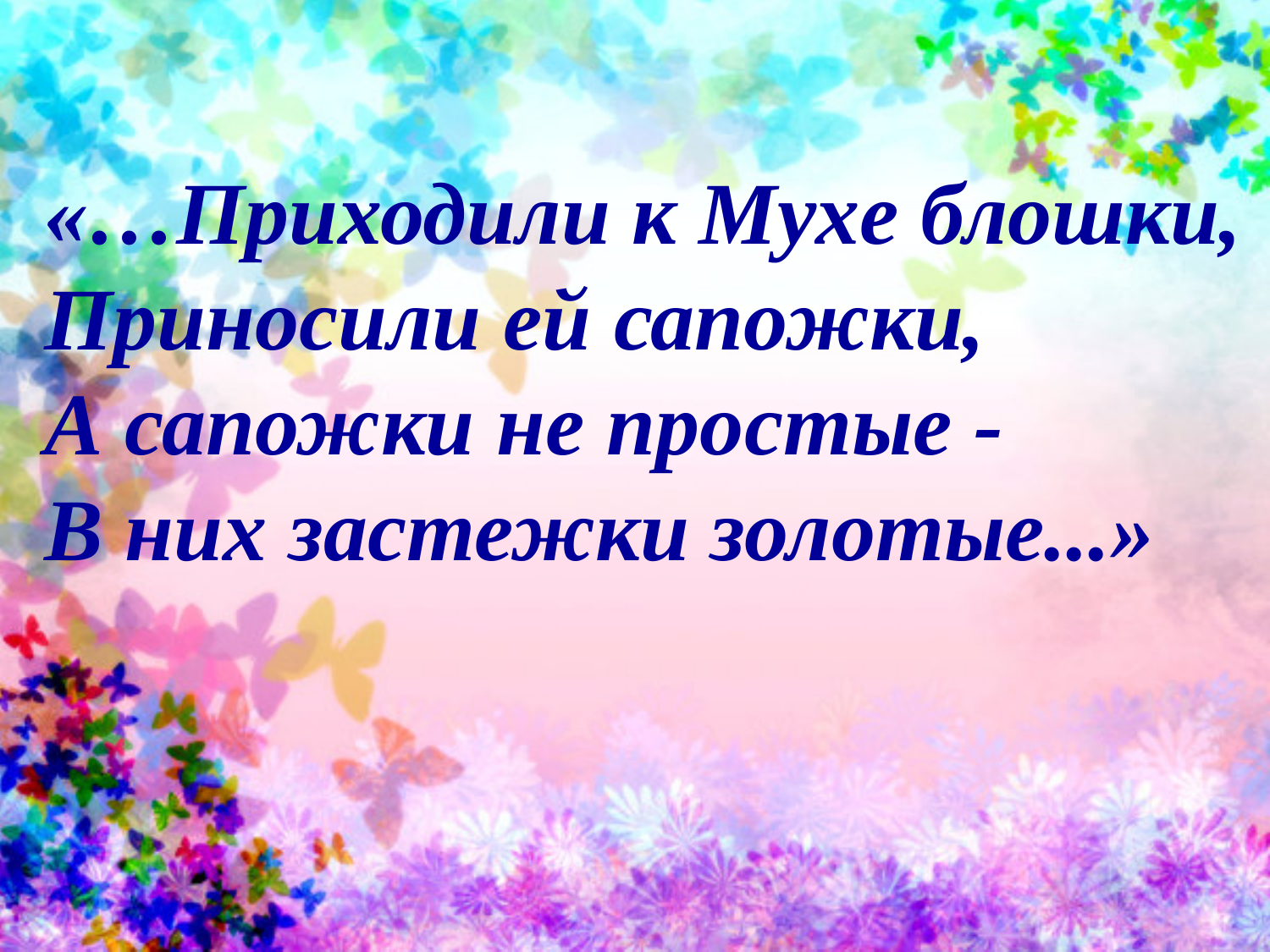

«…Приходили к Мухе блошки,
Приносили ей сапожки,
А сапожки не простые -
В них застежки золотые...»